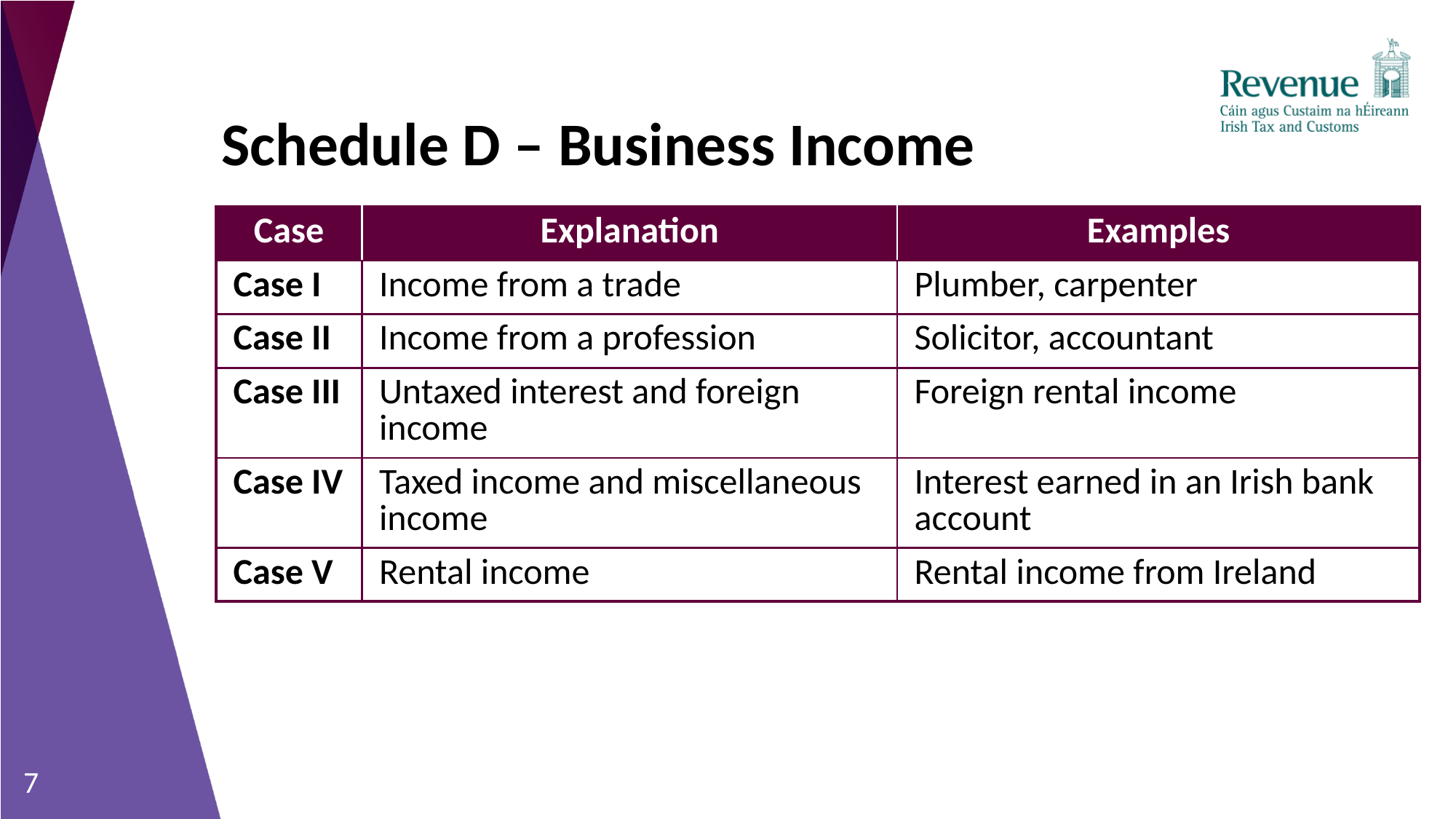

# Schedule D – Business Income 2
Schedule D – Business Income
| Case | Explanation | Examples |
| --- | --- | --- |
| Case I | Income from a trade | Plumber, carpenter |
| Case II | Income from a profession | Solicitor, accountant |
| Case III | Untaxed interest and foreign income | Foreign rental income |
| Case IV | Taxed income and miscellaneous income | Interest earned in an Irish bank account |
| Case V | Rental income | Rental income from Ireland |
7